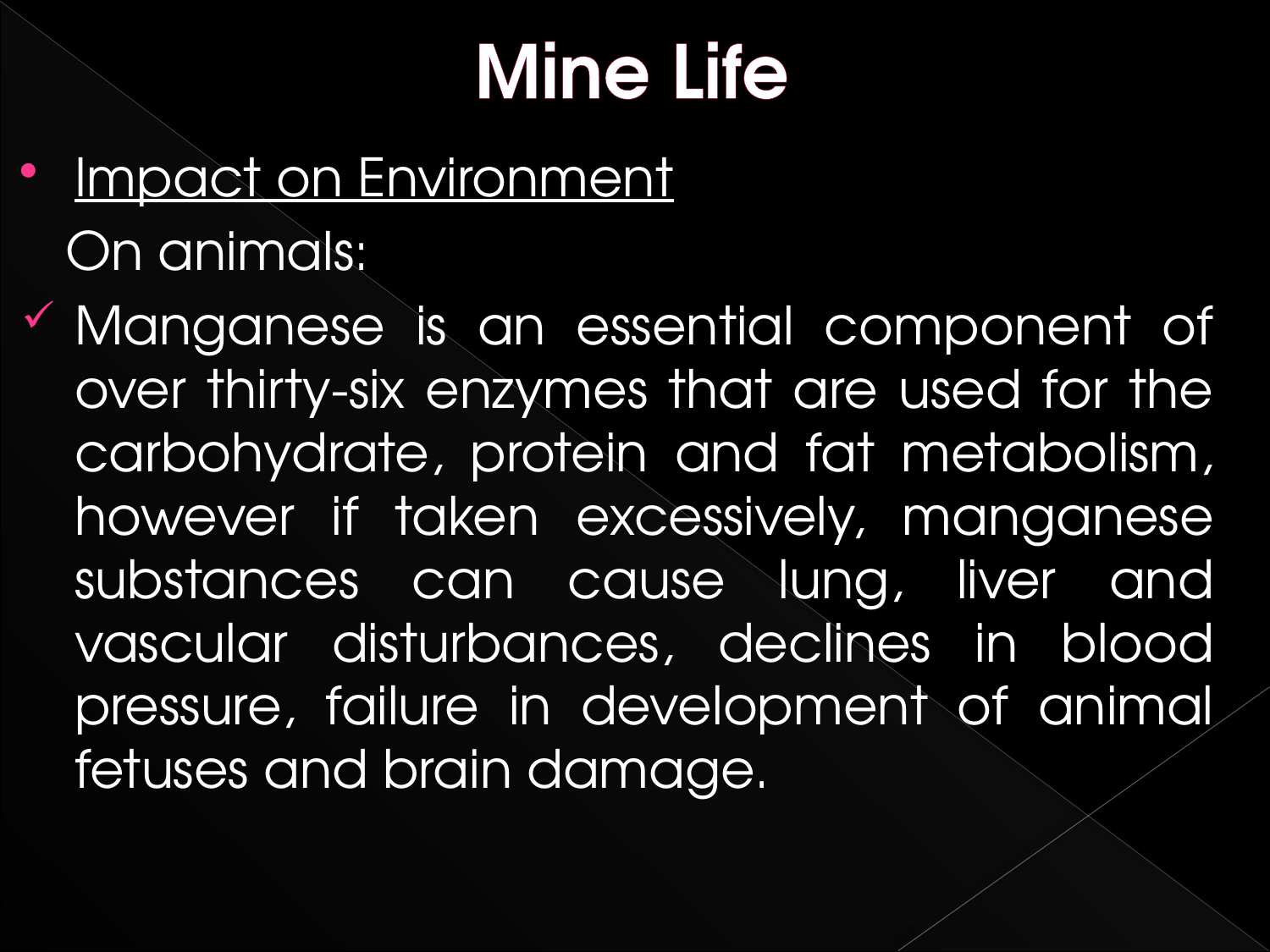

# Mine Life
Impact on Environment
   On animals:
Manganese is an essential component of over thirty-six enzymes that are used for the carbohydrate, protein and fat metabolism, however if taken excessively, manganese substances can cause lung, liver and vascular disturbances, declines in blood pressure, failure in development of animal fetuses and brain damage.